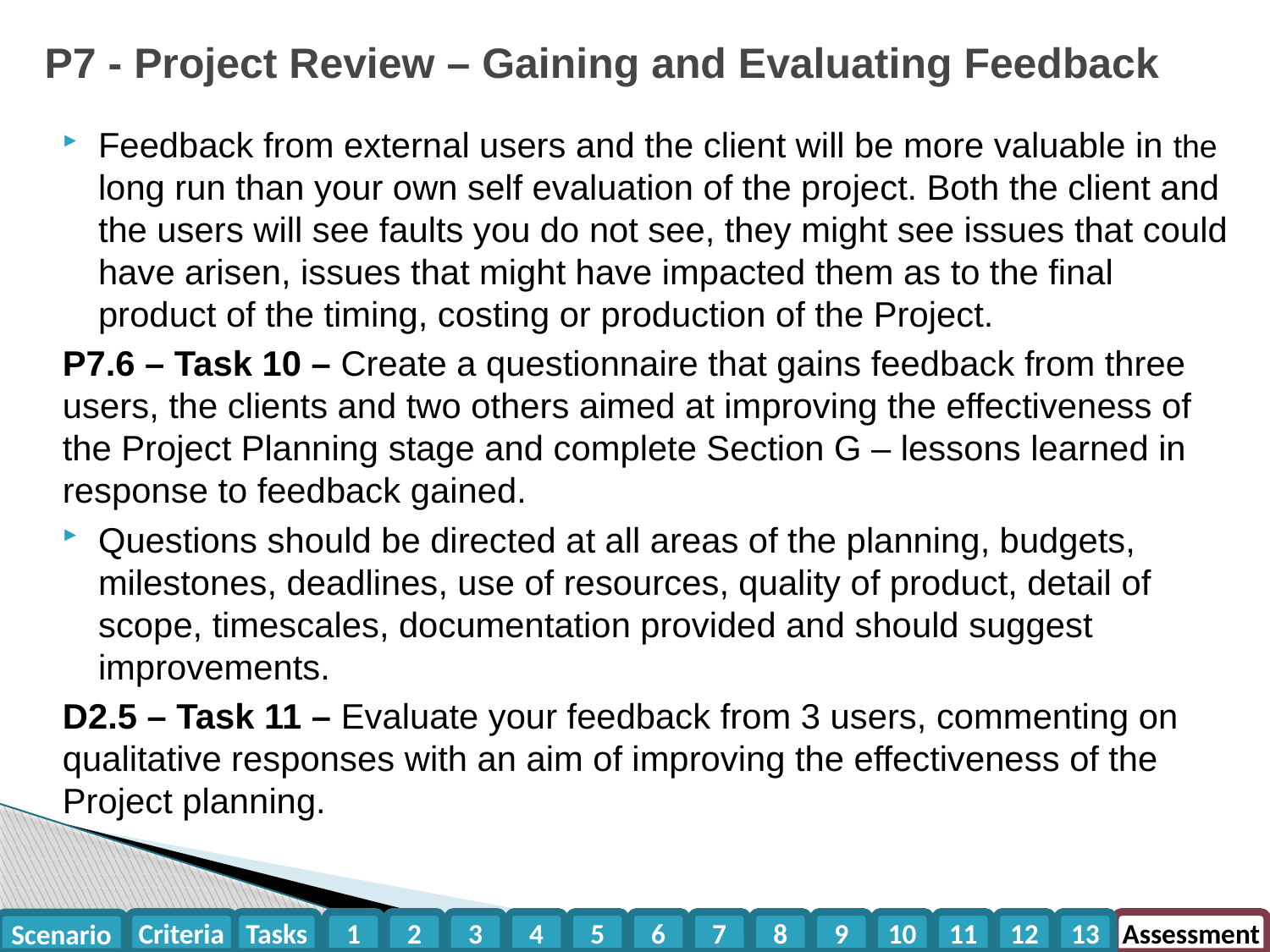

# P7 - Project Review – Gaining and Evaluating Feedback
Feedback from external users and the client will be more valuable in the long run than your own self evaluation of the project. Both the client and the users will see faults you do not see, they might see issues that could have arisen, issues that might have impacted them as to the final product of the timing, costing or production of the Project.
P7.6 – Task 10 – Create a questionnaire that gains feedback from three users, the clients and two others aimed at improving the effectiveness of the Project Planning stage and complete Section G – lessons learned in response to feedback gained.
Questions should be directed at all areas of the planning, budgets, milestones, deadlines, use of resources, quality of product, detail of scope, timescales, documentation provided and should suggest improvements.
D2.5 – Task 11 – Evaluate your feedback from 3 users, commenting on qualitative responses with an aim of improving the effectiveness of the Project planning.